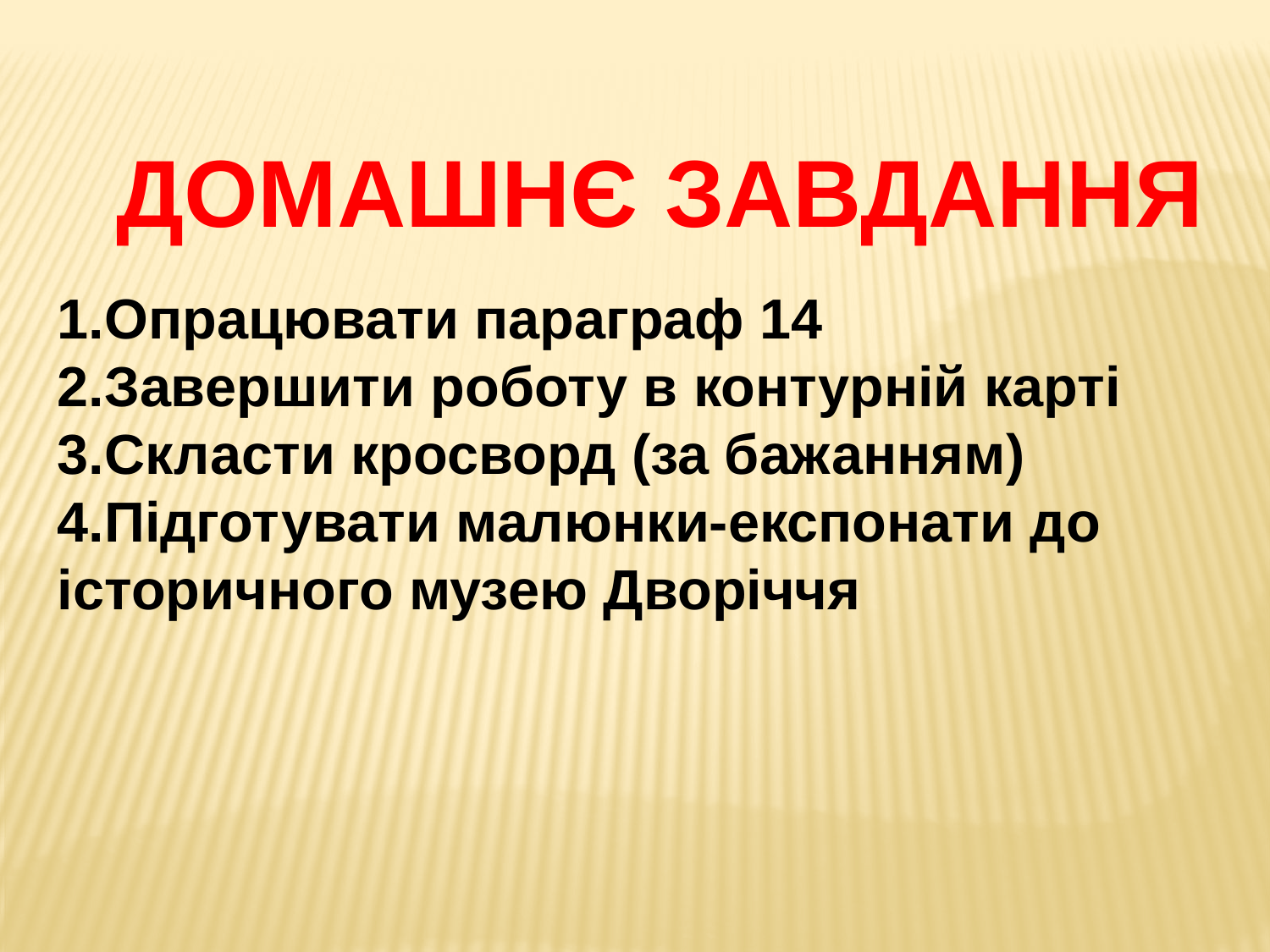

ДОМАШНЄ ЗАВДАННЯ
1.Опрацювати параграф 14
2.Завершити роботу в контурній карті
3.Скласти кросворд (за бажанням)
4.Підготувати малюнки-експонати до історичного музею Дворіччя